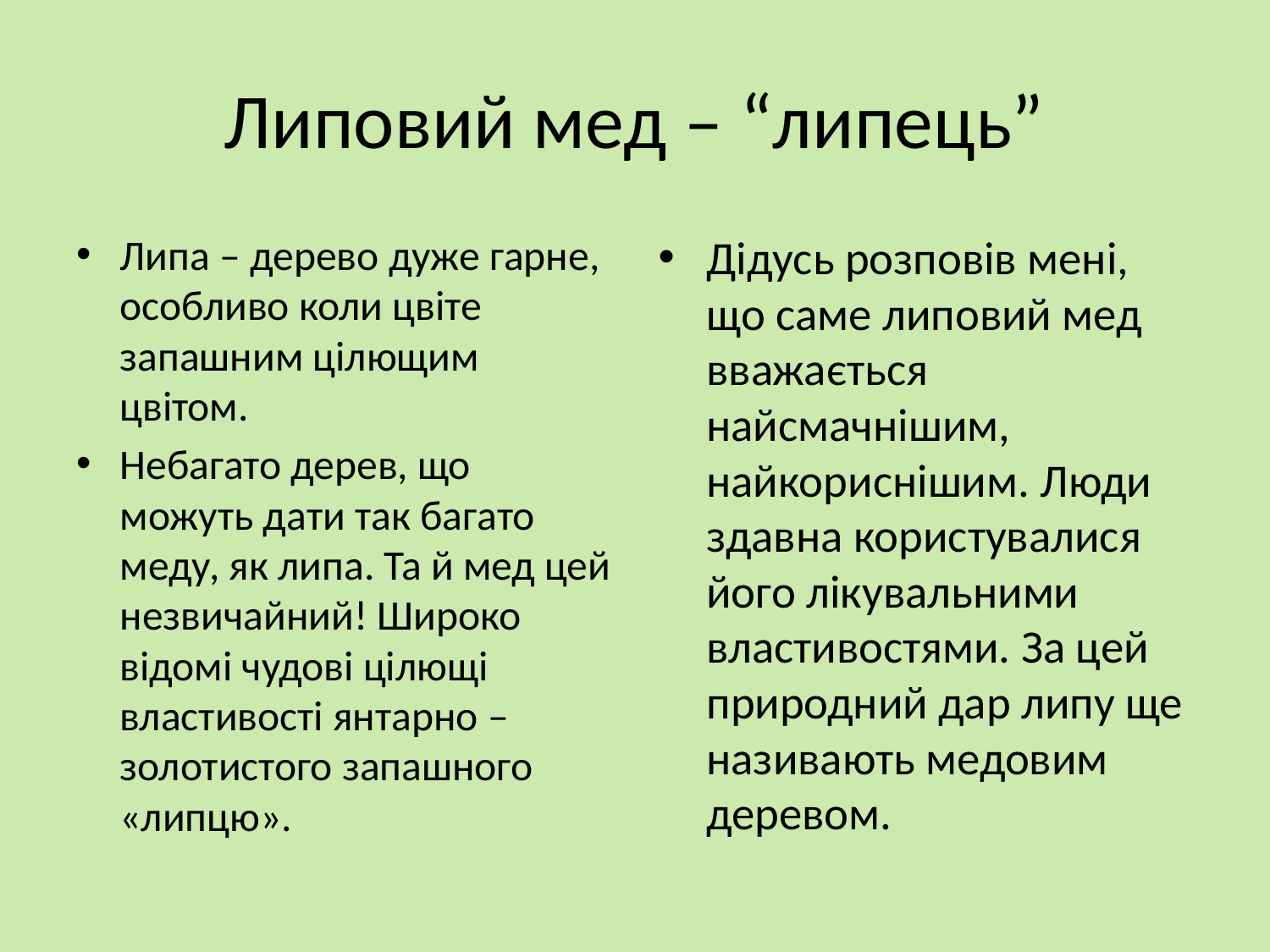

# Липовий мед – “липець”
Липа – дерево дуже гарне, особливо коли цвіте запашним цілющим цвітом.
Небагато дерев, що можуть дати так багато меду, як липа. Та й мед цей незвичайний! Широко відомі чудові цілющі властивості янтарно – золотистого запашного «липцю».

Дідусь розповів мені, що саме липовий мед вважається найсмачнішим, найкориснішим. Люди здавна користувалися його лікувальними властивостями. За цей природний дар липу ще називають медовим деревом.